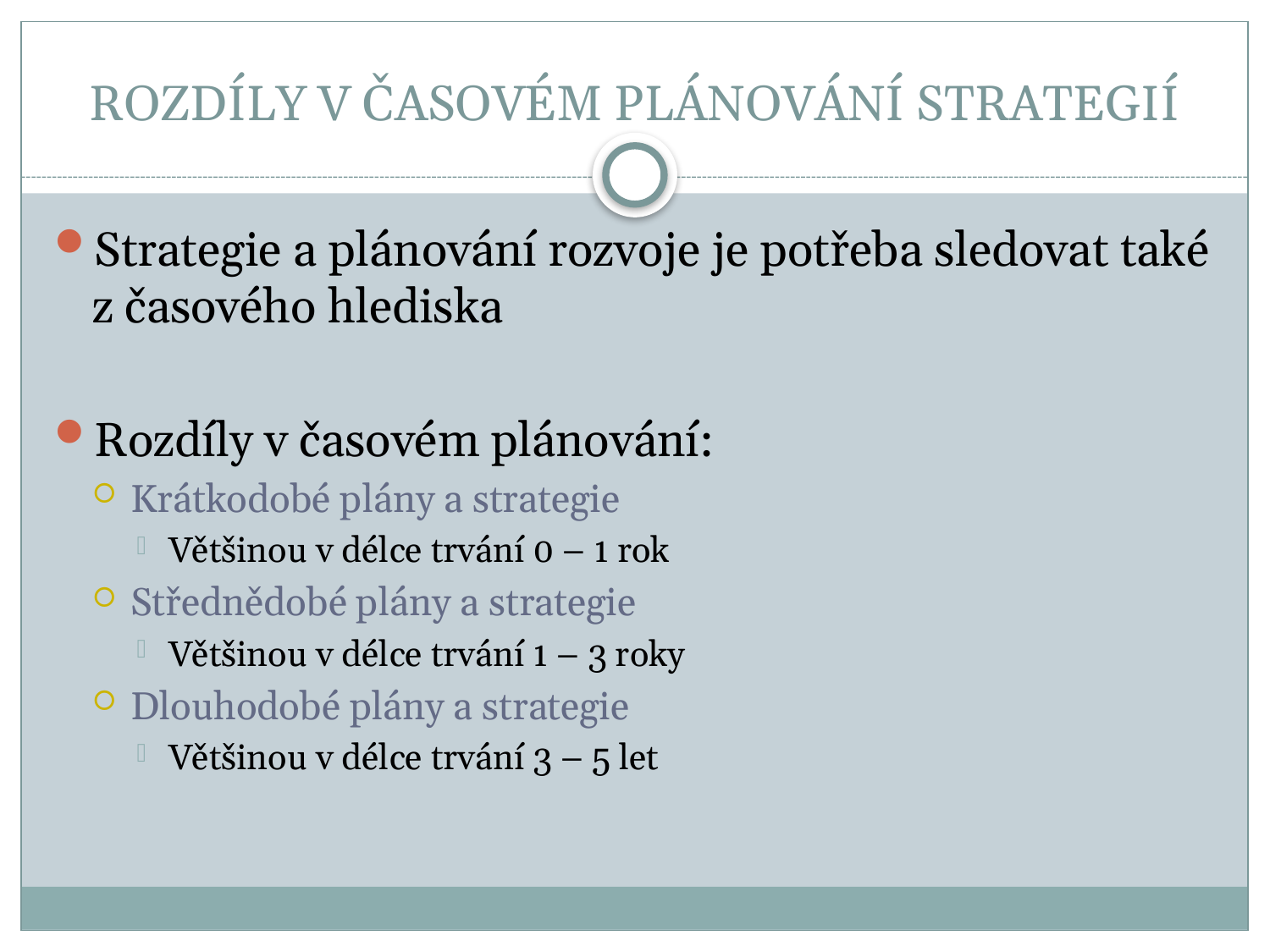

# ROZDÍLY V ČASOVÉM PLÁNOVÁNÍ STRATEGIÍ
Strategie a plánování rozvoje je potřeba sledovat také z časového hlediska

Rozdíly v časovém plánování:
Krátkodobé plány a strategie
Většinou v délce trvání 0 – 1 rok
Střednědobé plány a strategie
Většinou v délce trvání 1 – 3 roky
Dlouhodobé plány a strategie
Většinou v délce trvání 3 – 5 let